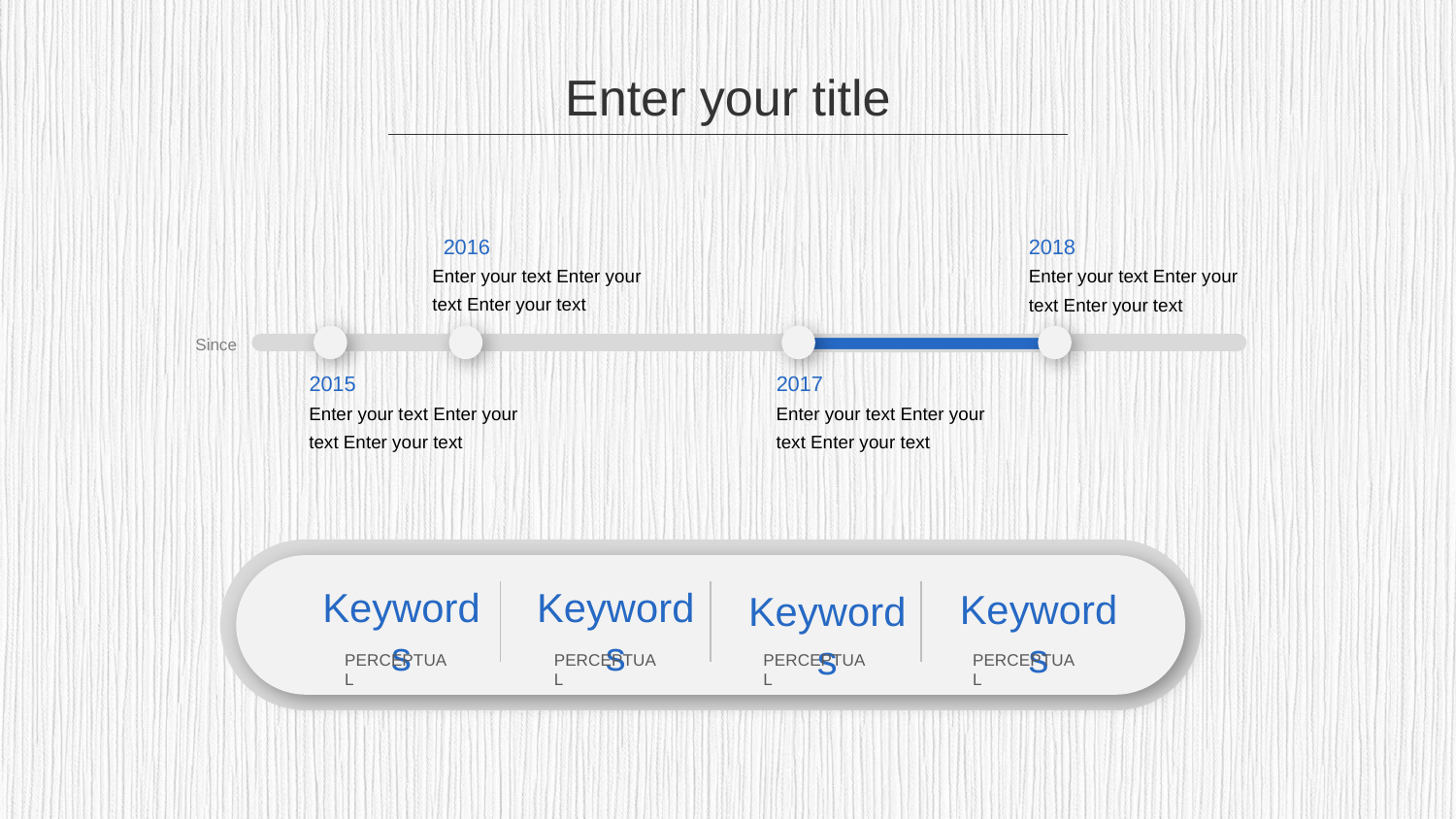

Enter your title
2016
Enter your text Enter your text Enter your text
2018
Enter your text Enter your text Enter your text

Since

2017
Enter your text Enter your text Enter your text
2015
Enter your text Enter your text Enter your text

Keywords
PERCEPTUAL
Keywords
PERCEPTUAL
Keywords
PERCEPTUAL
Keywords
PERCEPTUAL